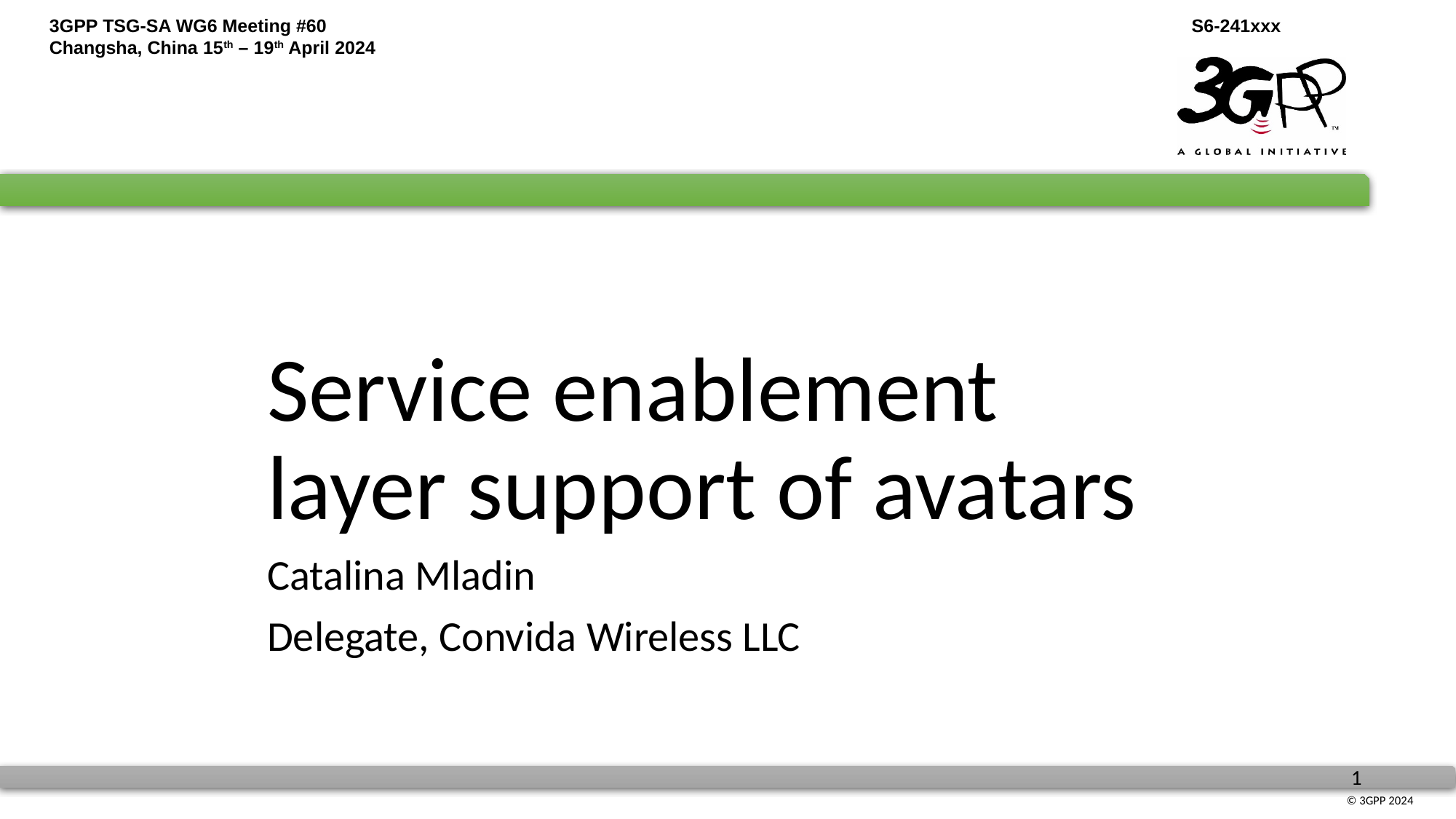

# Service enablement layer support of avatars
Catalina Mladin
Delegate, Convida Wireless LLC